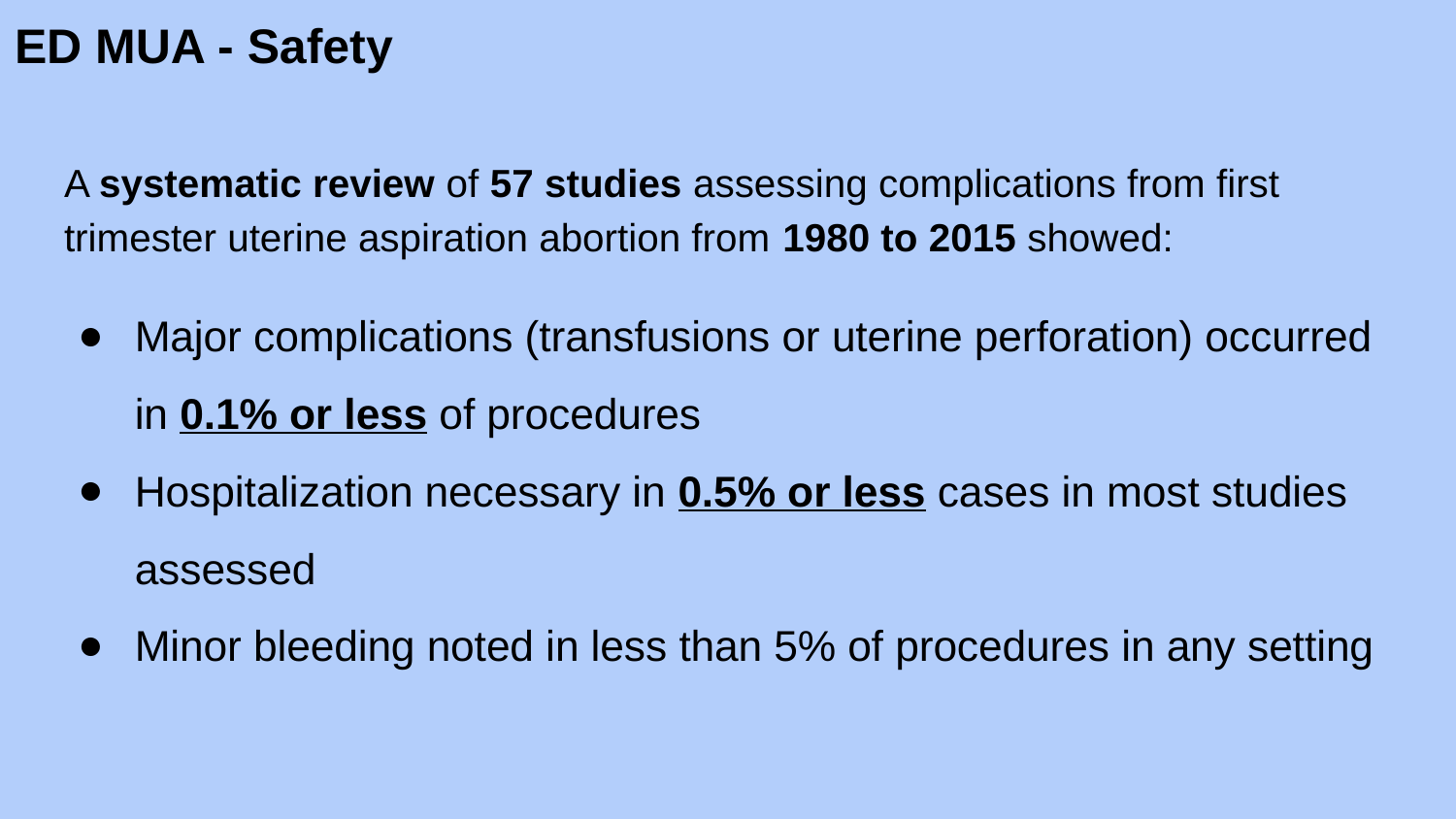

# ED MUA - Safety
A systematic review of 57 studies assessing complications from first trimester uterine aspiration abortion from 1980 to 2015 showed:
Major complications (transfusions or uterine perforation) occurred in 0.1% or less of procedures
Hospitalization necessary in 0.5% or less cases in most studies assessed
Minor bleeding noted in less than 5% of procedures in any setting